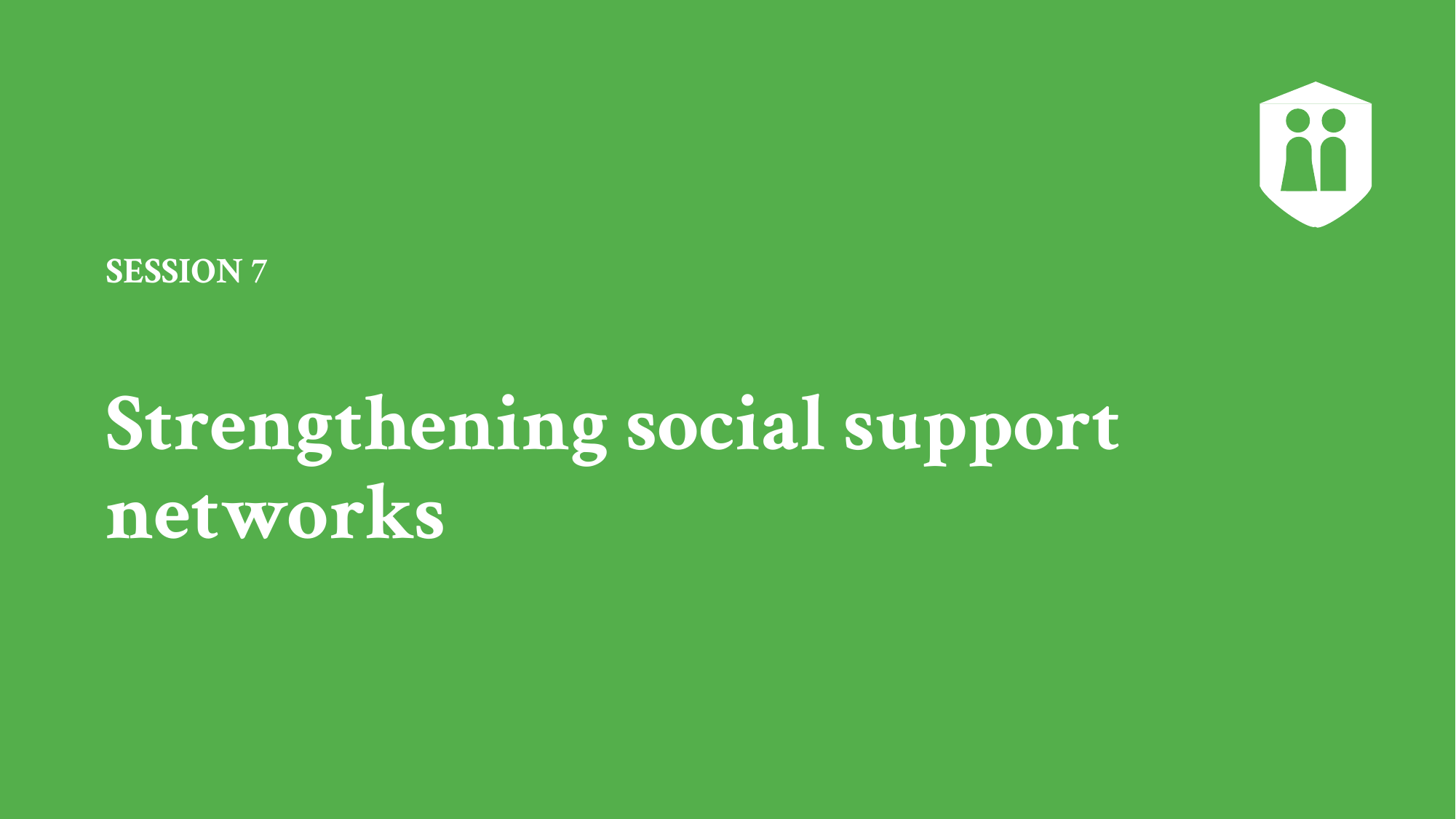

# SESSION 7 Strengthening social support networks